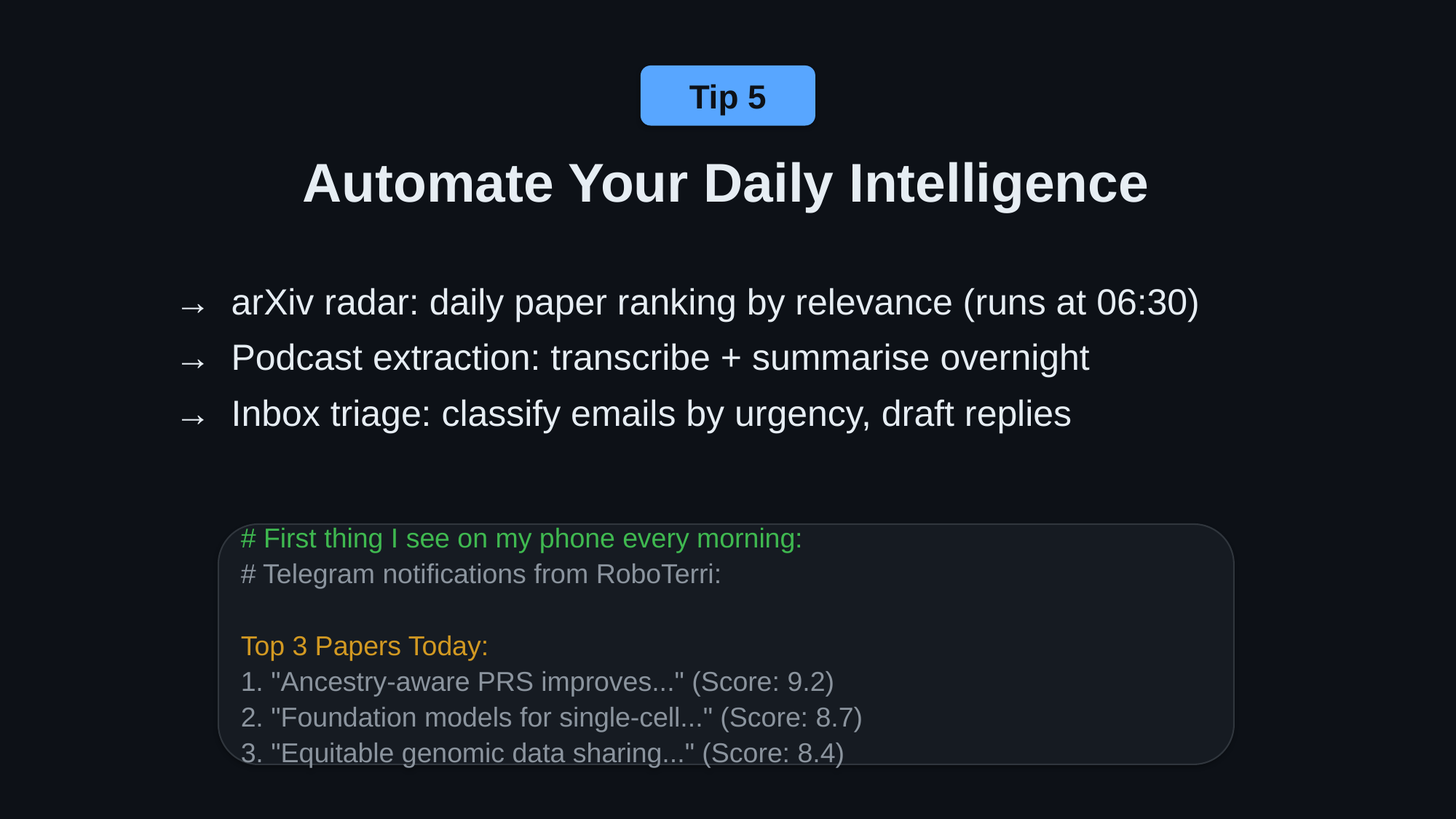

Tip 5
Automate Your Daily Intelligence
→  arXiv radar: daily paper ranking by relevance (runs at 06:30)
→  Podcast extraction: transcribe + summarise overnight
→  Inbox triage: classify emails by urgency, draft replies
# First thing I see on my phone every morning:
# Telegram notifications from RoboTerri:

Top 3 Papers Today:
1. "Ancestry-aware PRS improves..." (Score: 9.2)
2. "Foundation models for single-cell..." (Score: 8.7)
3. "Equitable genomic data sharing..." (Score: 8.4)